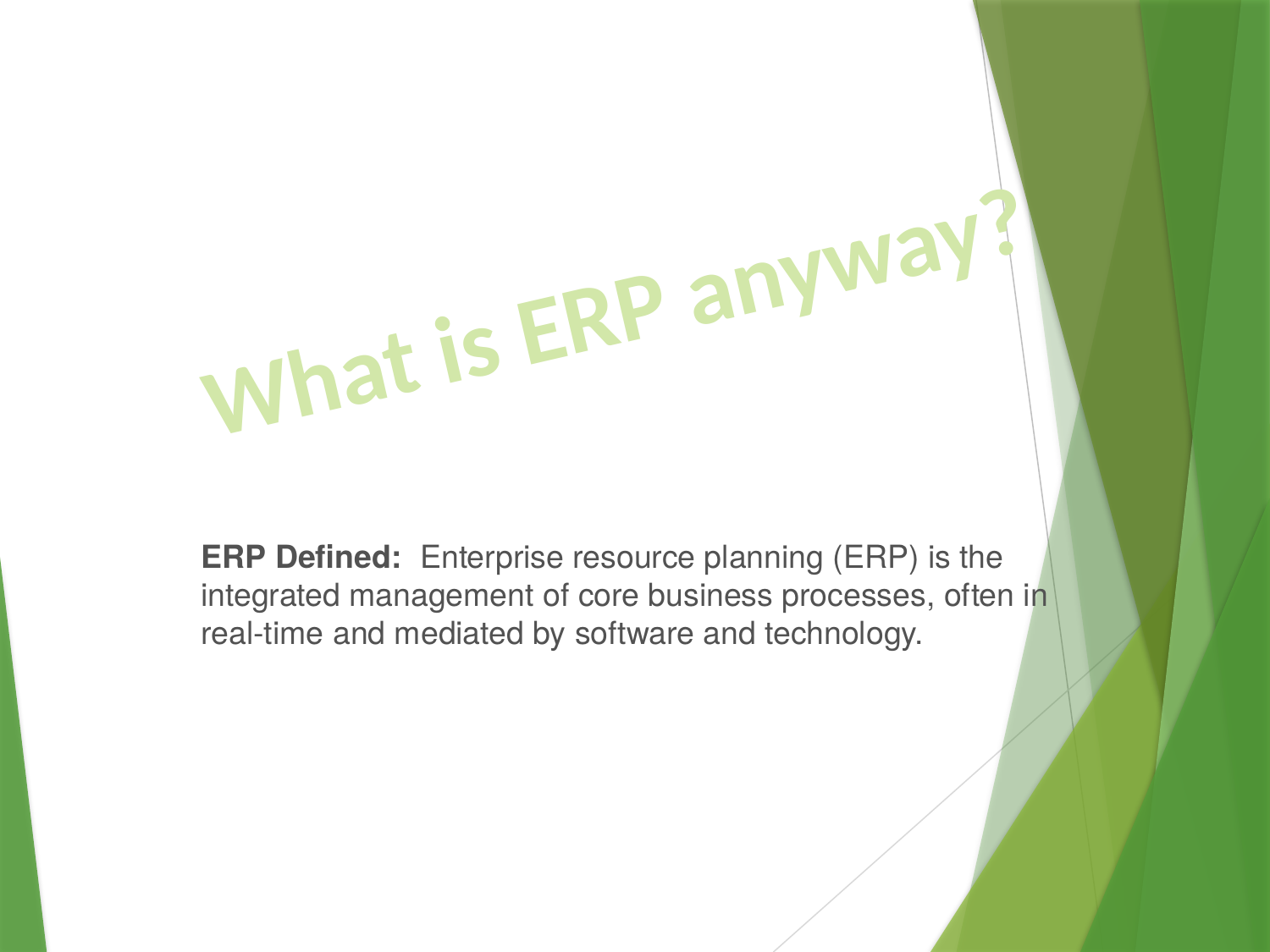

What is ERP anyway?
ERP Defined:  Enterprise resource planning (ERP) is the integrated management of core business processes, often in real-time and mediated by software and technology.